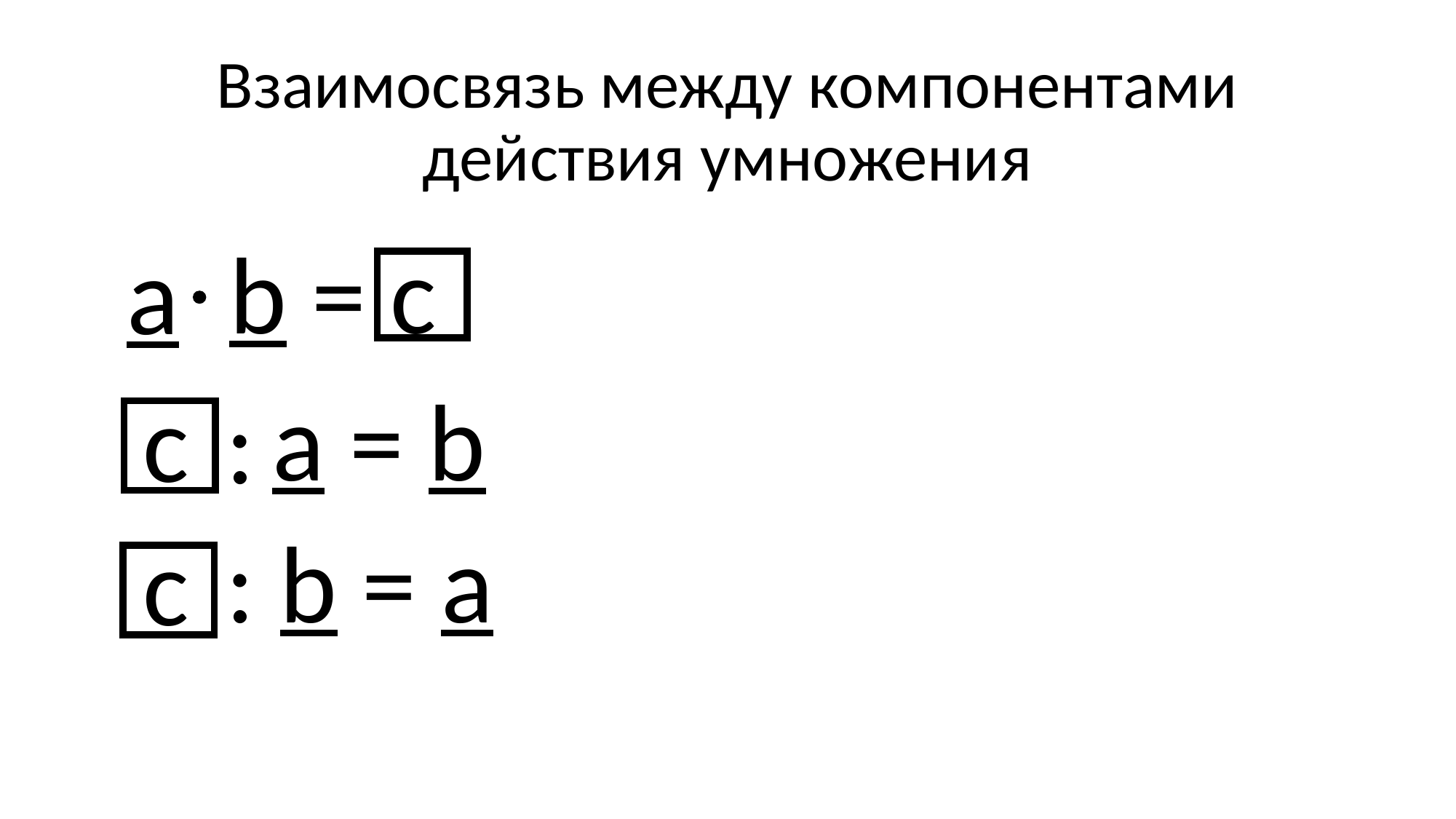

# Взаимосвязь между компонентами действия умножения
    b = c
a

c
:
a = b

c
: b = a